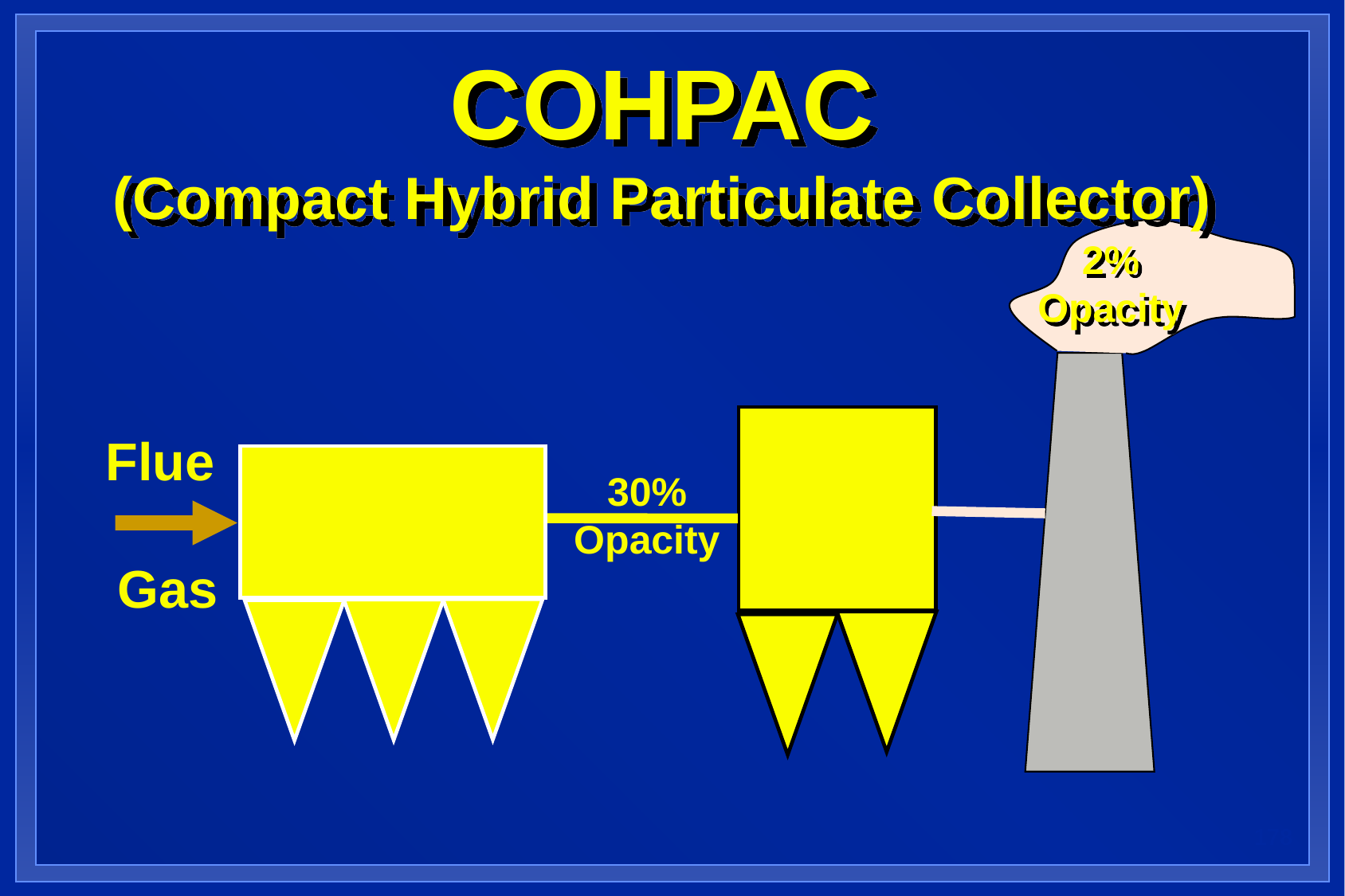

# COHPAC (Compact Hybrid Particulate Collector)

2% Opacity

Flue

Gas
Pulse BH

30% Opacity
ESP

178